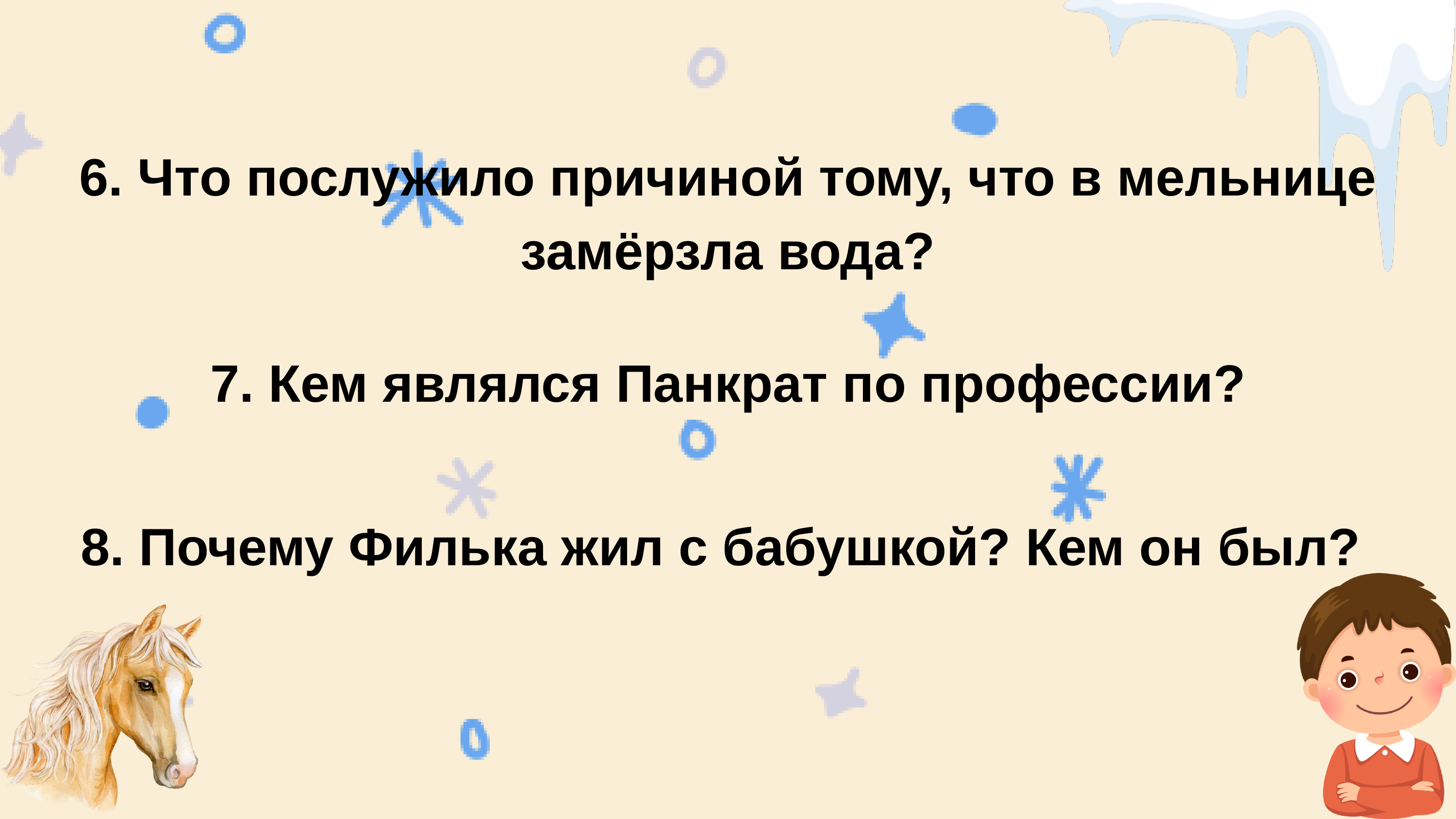

6. Что послужило причиной тому, что в мельнице замёрзла вода?
7. Кем являлся Панкрат по профессии?
8. Почему Филька жил с бабушкой? Кем он был?